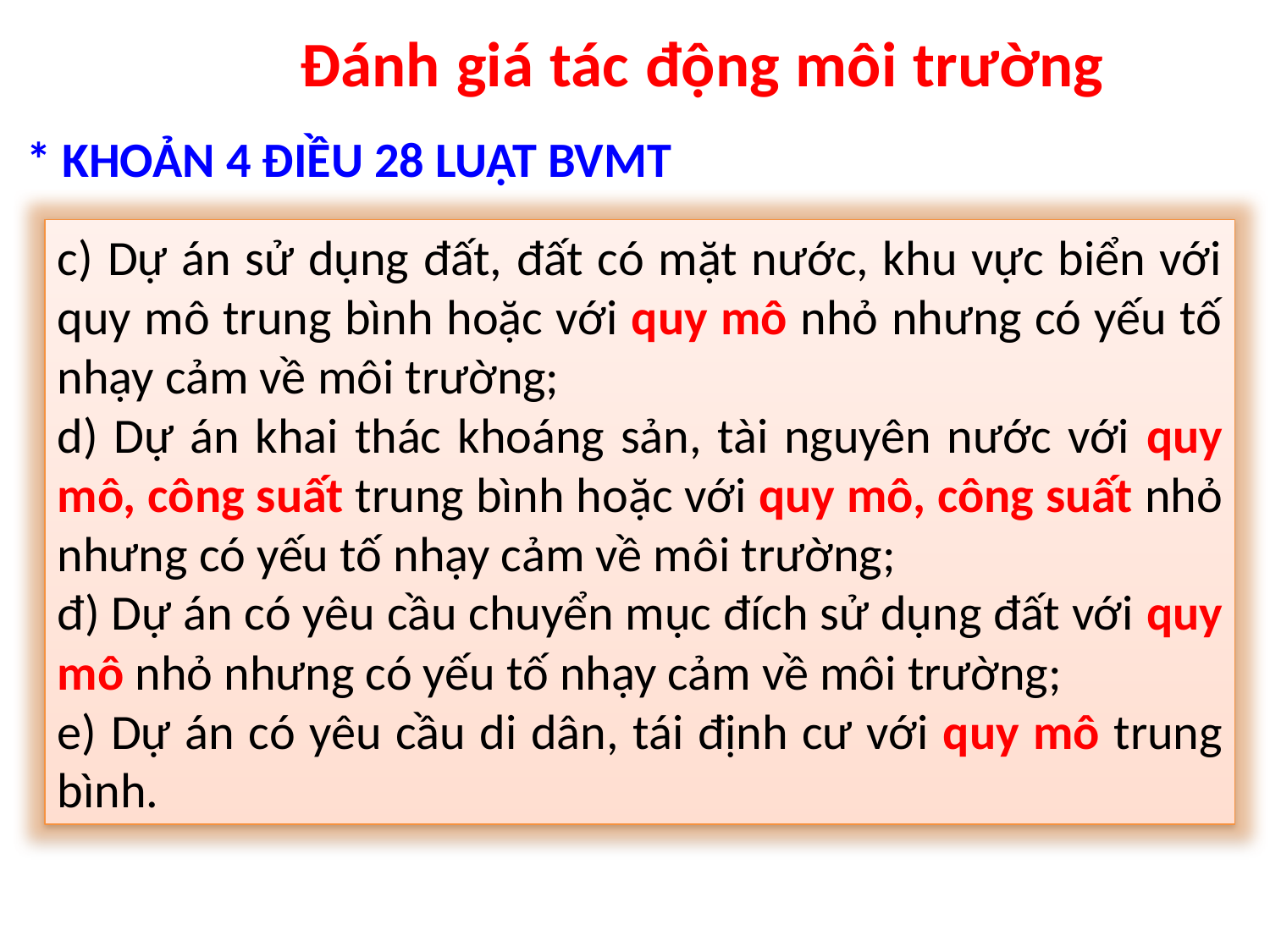

Đánh giá tác động môi trường
* KHOẢN 4 ĐIỀU 28 LUẬT BVMT
c) Dự án sử dụng đất, đất có mặt nước, khu vực biển với quy mô trung bình hoặc với quy mô nhỏ nhưng có yếu tố nhạy cảm về môi trường;
d) Dự án khai thác khoáng sản, tài nguyên nước với quy mô, công suất trung bình hoặc với quy mô, công suất nhỏ nhưng có yếu tố nhạy cảm về môi trường;
đ) Dự án có yêu cầu chuyển mục đích sử dụng đất với quy mô nhỏ nhưng có yếu tố nhạy cảm về môi trường;
e) Dự án có yêu cầu di dân, tái định cư với quy mô trung bình.